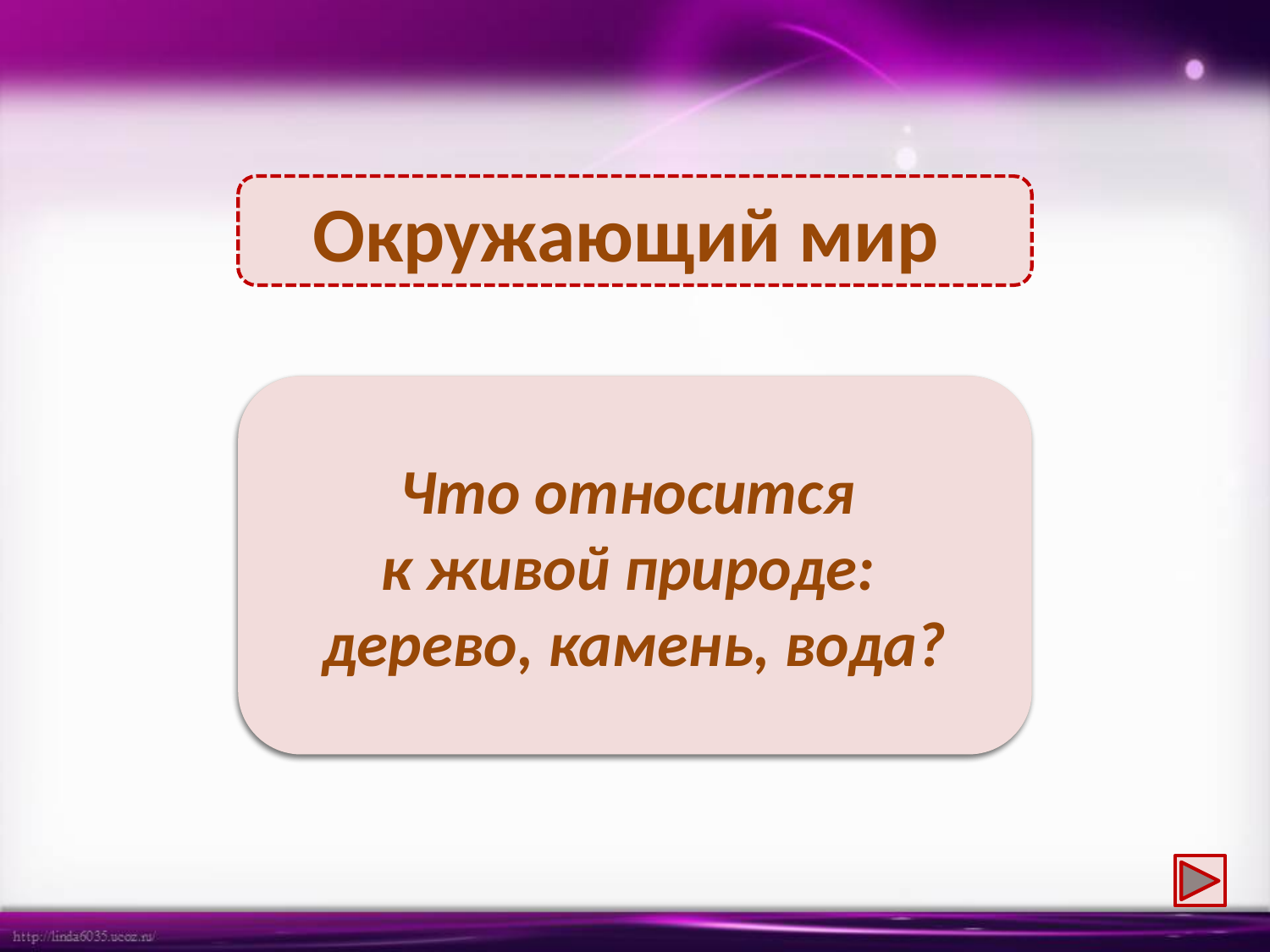

Окружающий мир
Дерево
Что относится
к живой природе:
дерево, камень, вода?